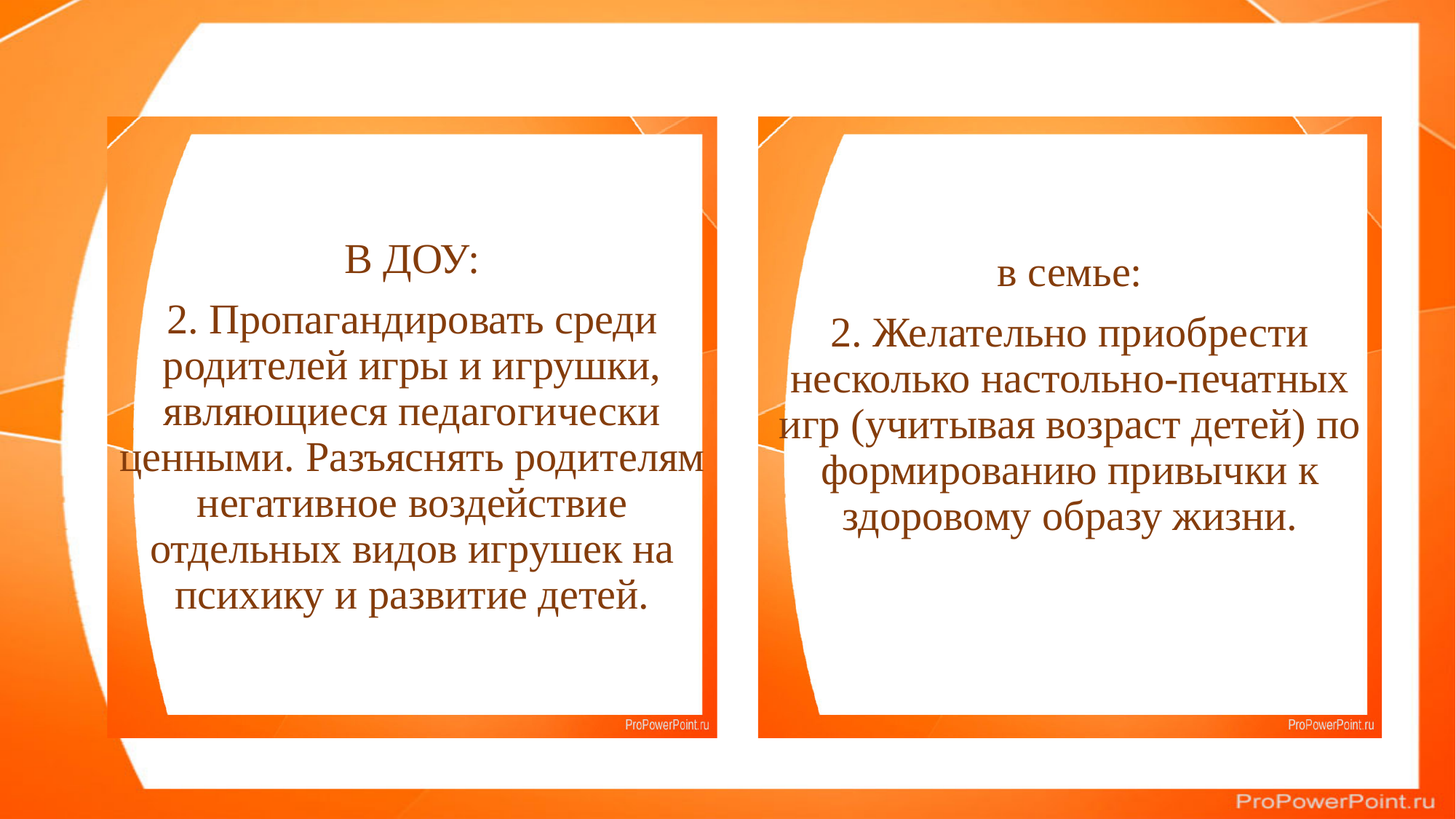

В ДОУ:
2. Пропагандировать среди родителей игры и игрушки, являющиеся педагогически ценными. Разъяснять родителям негативное воздействие отдельных видов игрушек на психику и развитие детей.

в семье:
2. Желательно приобрести несколько настольно-печатных игр (учитывая возраст детей) по формированию привычки к здоровому образу жизни.